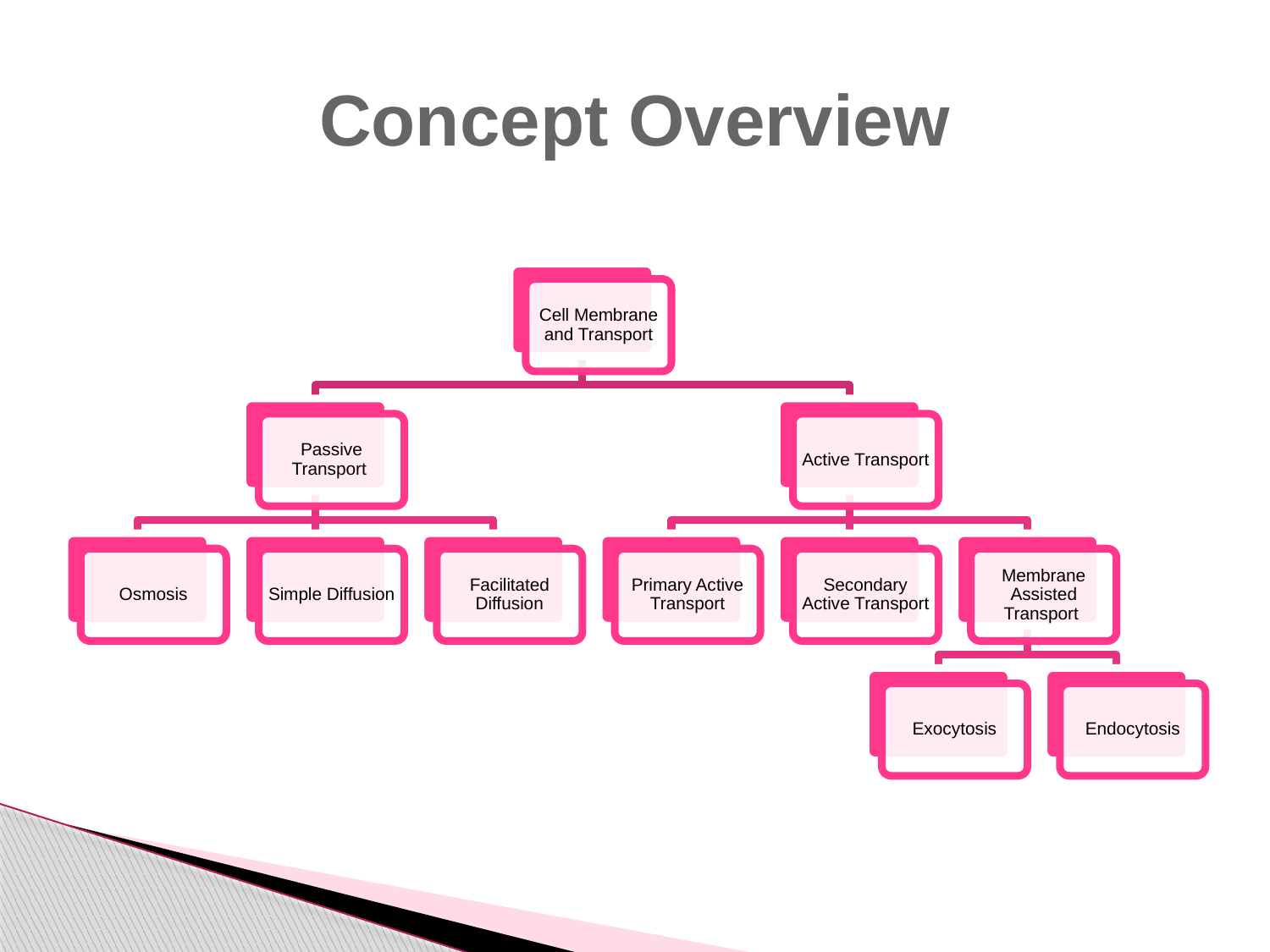

# Concept Overview
Cell Membrane and Transport
Passive Transport
Osmosis
Simple Diffusion
Facilitated Diffusion
Active Transport
Primary Active Transport
Secondary Active Transport
Membrane Assisted Transport
Exocytosis
Endocytosis